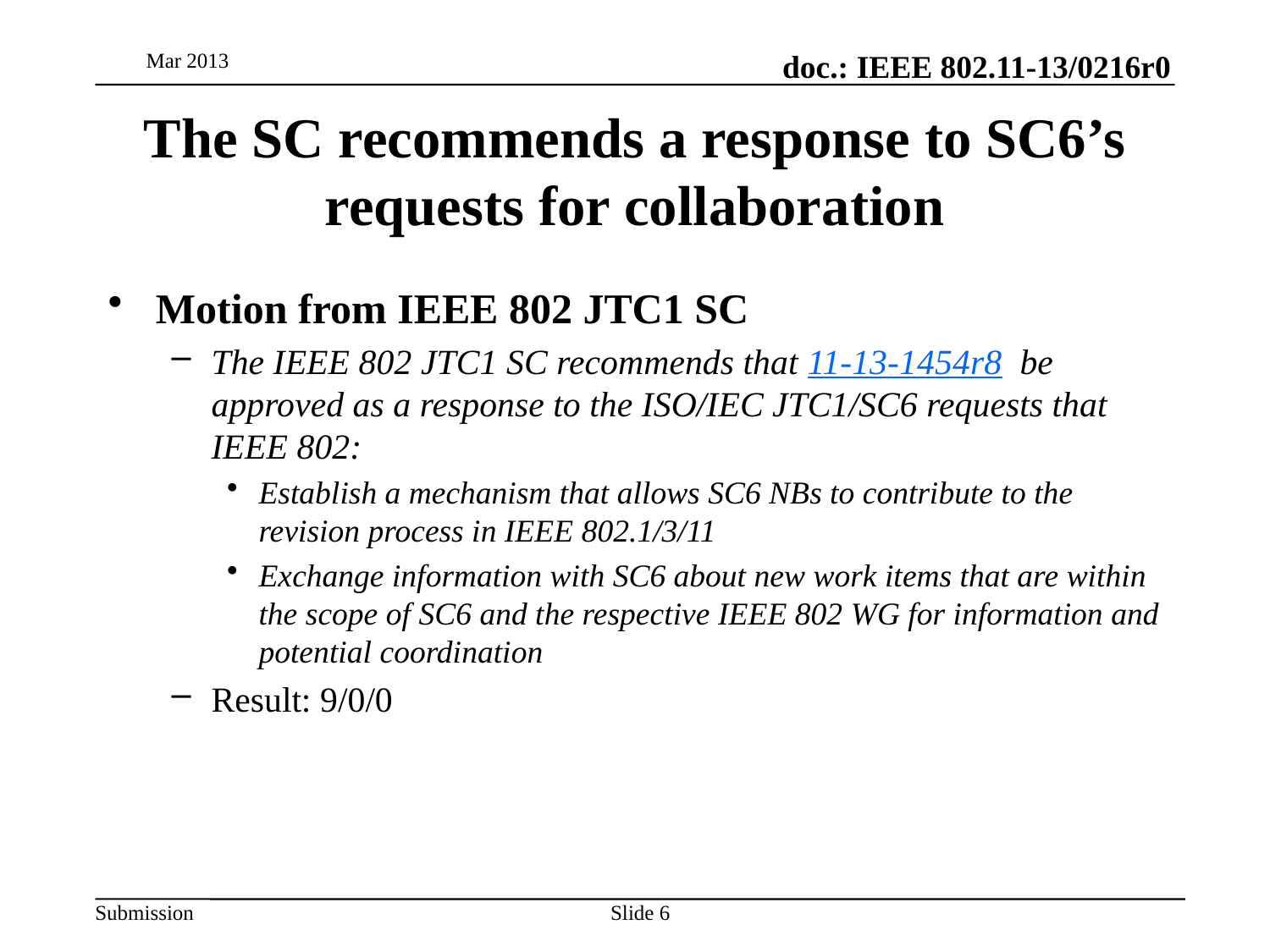

Mar 2013
# The SC recommends a response to SC6’s requests for collaboration
Motion from IEEE 802 JTC1 SC
The IEEE 802 JTC1 SC recommends that 11-13-1454r8  be approved as a response to the ISO/IEC JTC1/SC6 requests that IEEE 802:
Establish a mechanism that allows SC6 NBs to contribute to the revision process in IEEE 802.1/3/11
Exchange information with SC6 about new work items that are within the scope of SC6 and the respective IEEE 802 WG for information and potential coordination
Result: 9/0/0

Slide 6